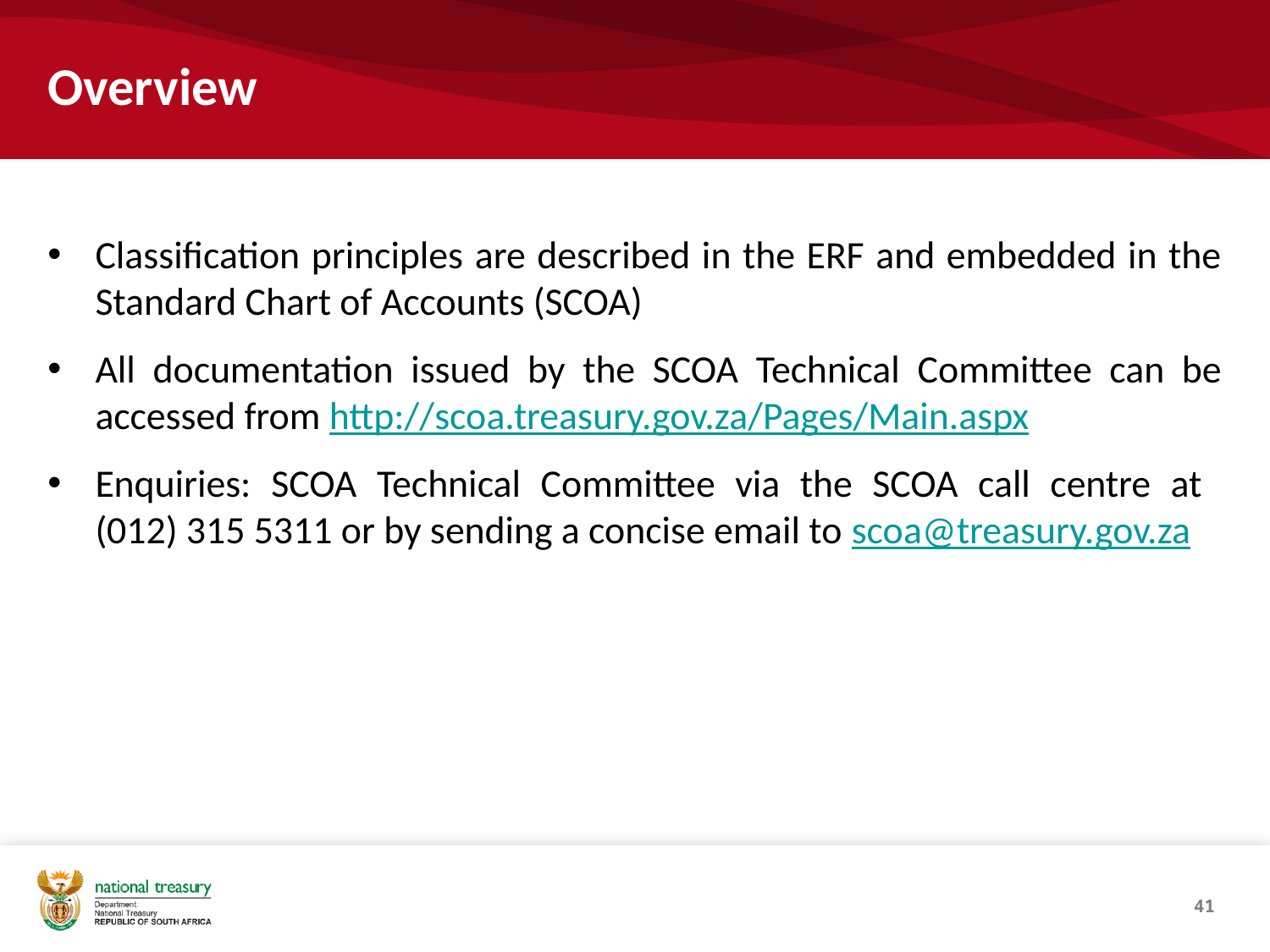

# Overview

Classification principles are described in the ERF and embedded in the Standard Chart of Accounts (SCOA)
All documentation issued by the SCOA Technical Committee can be accessed from http://scoa.treasury.gov.za/Pages/Main.aspx
Enquiries: SCOA Technical Committee via the SCOA call centre at
(012) 315 5311 or by sending a concise email to scoa@treasury.gov.za
41